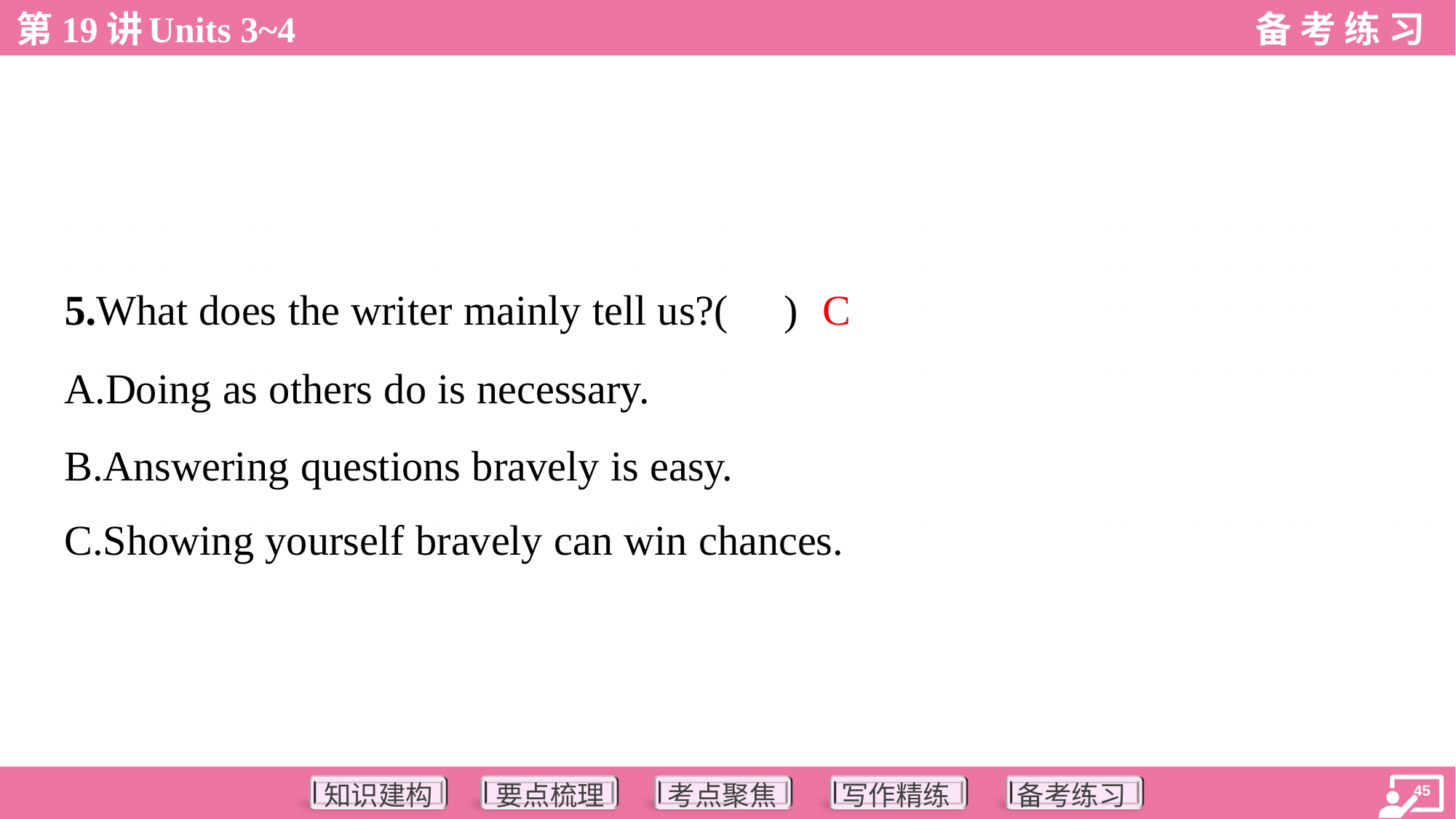

C
5.What does the writer mainly tell us?(     )
A.Doing as others do is necessary.
B.Answering questions bravely is easy.
C.Showing yourself bravely can win chances.